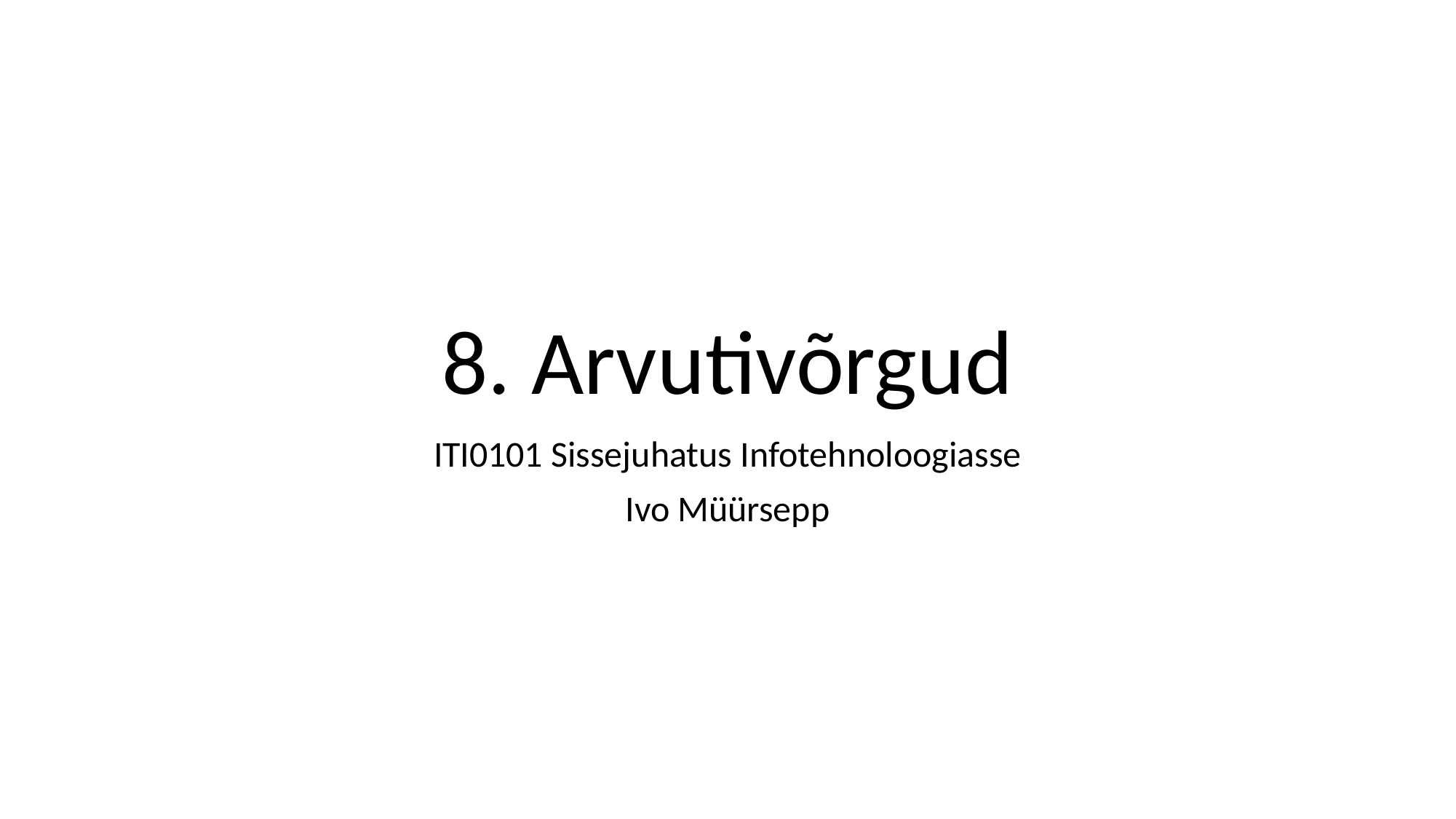

# 8. Arvutivõrgud
ITI0101 Sissejuhatus Infotehnoloogiasse
Ivo Müürsepp